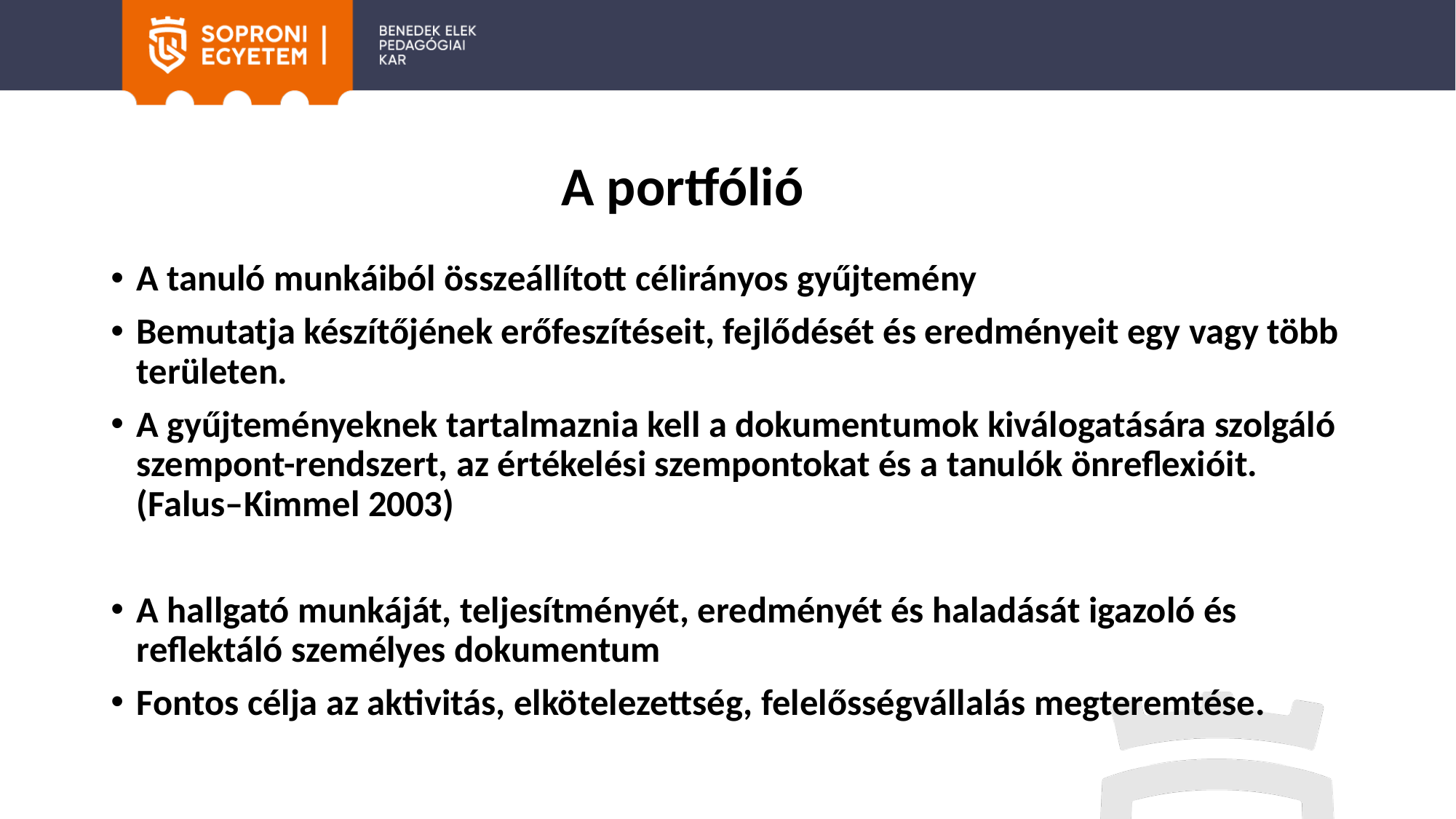

# A portfólió
A tanuló munkáiból összeállított célirányos gyűjtemény
Bemutatja készítőjének erőfeszítéseit, fejlődését és eredményeit egy vagy több területen.
A gyűjteményeknek tartalmaznia kell a dokumentumok kiválogatására szolgáló szempont-rendszert, az értékelési szempontokat és a tanulók önreflexióit. (Falus–Kimmel 2003)

A hallgató munkáját, teljesítményét, eredményét és haladását igazoló és reflektáló személyes dokumentum
Fontos célja az aktivitás, elkötelezettség, felelősségvállalás megteremtése.